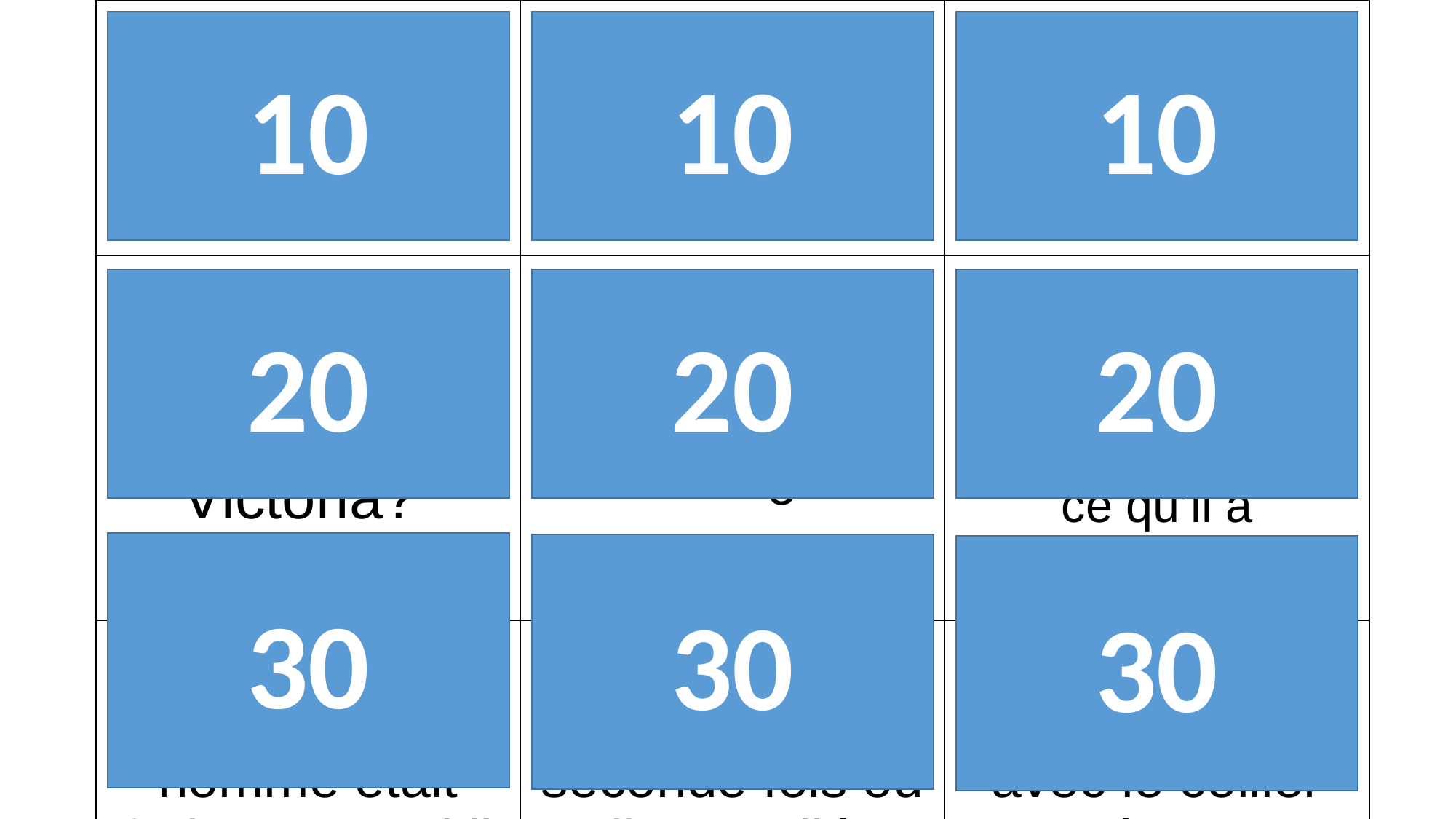

| Qui voulait regarder la télévision? | Qui s’est endormi? | Est-ce que Bruno a trouvé le collier dans la salle de bains? |
| --- | --- | --- |
| Qui a pris le premier message de Victoria? | Qu’est-ce que Victoria a écrit dans le premier message? | Quand Bruno a téléphoné à la service de chambre, qu’est-ce qu’il a commandé? |
| Pourquoi est-ce que l’autre homme était furieux quand il a vu Victoria? | Qu’est-ce que Victoria a fait la seconde fois où elle est allée dans la salle de bains? | Qu’est-ce que Victoria a fait avec le collier après que Bruno s’est endormi? |
10
10
10
20
20
20
30
30
30